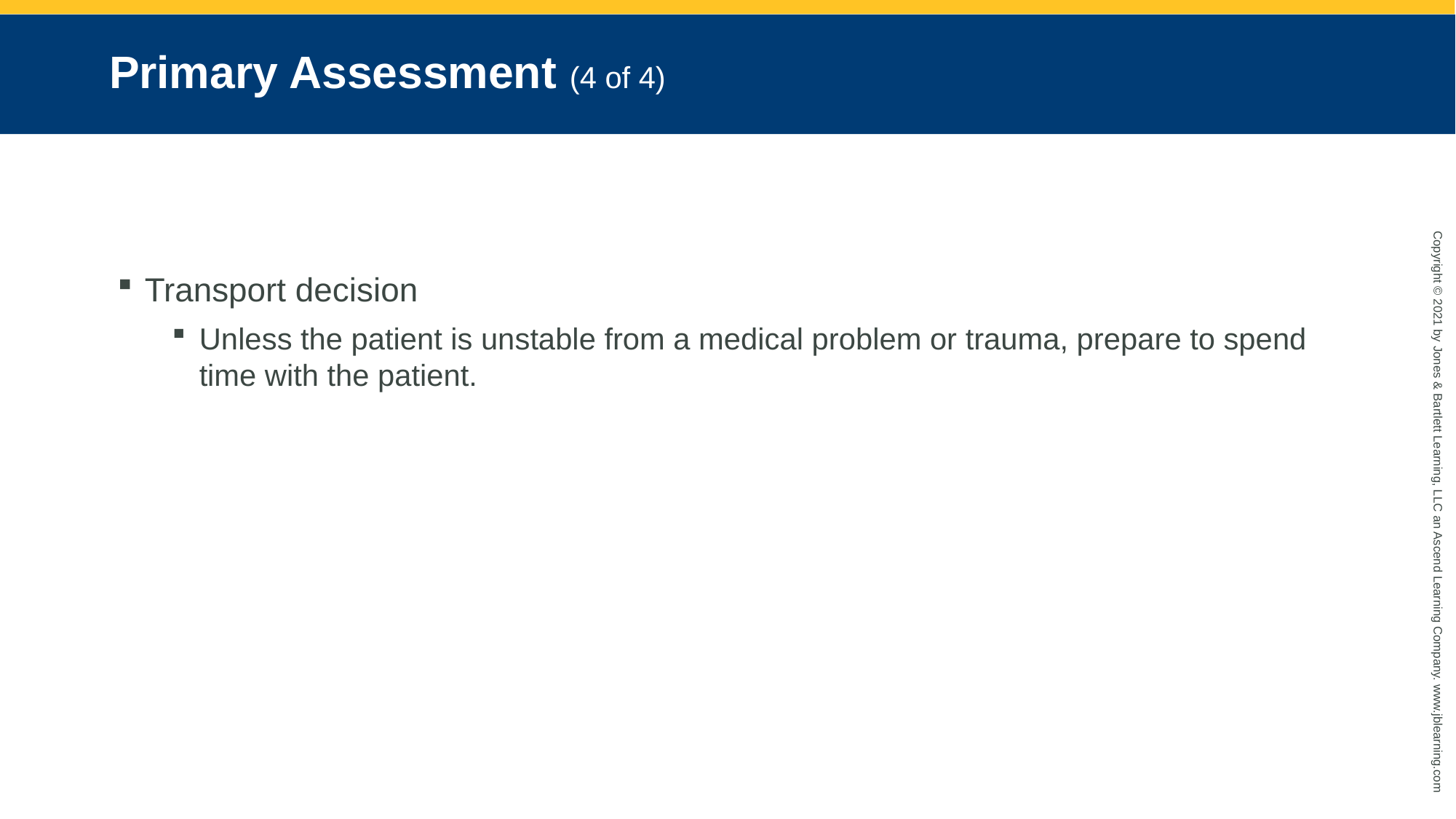

# Primary Assessment (4 of 4)
Transport decision
Unless the patient is unstable from a medical problem or trauma, prepare to spend time with the patient.